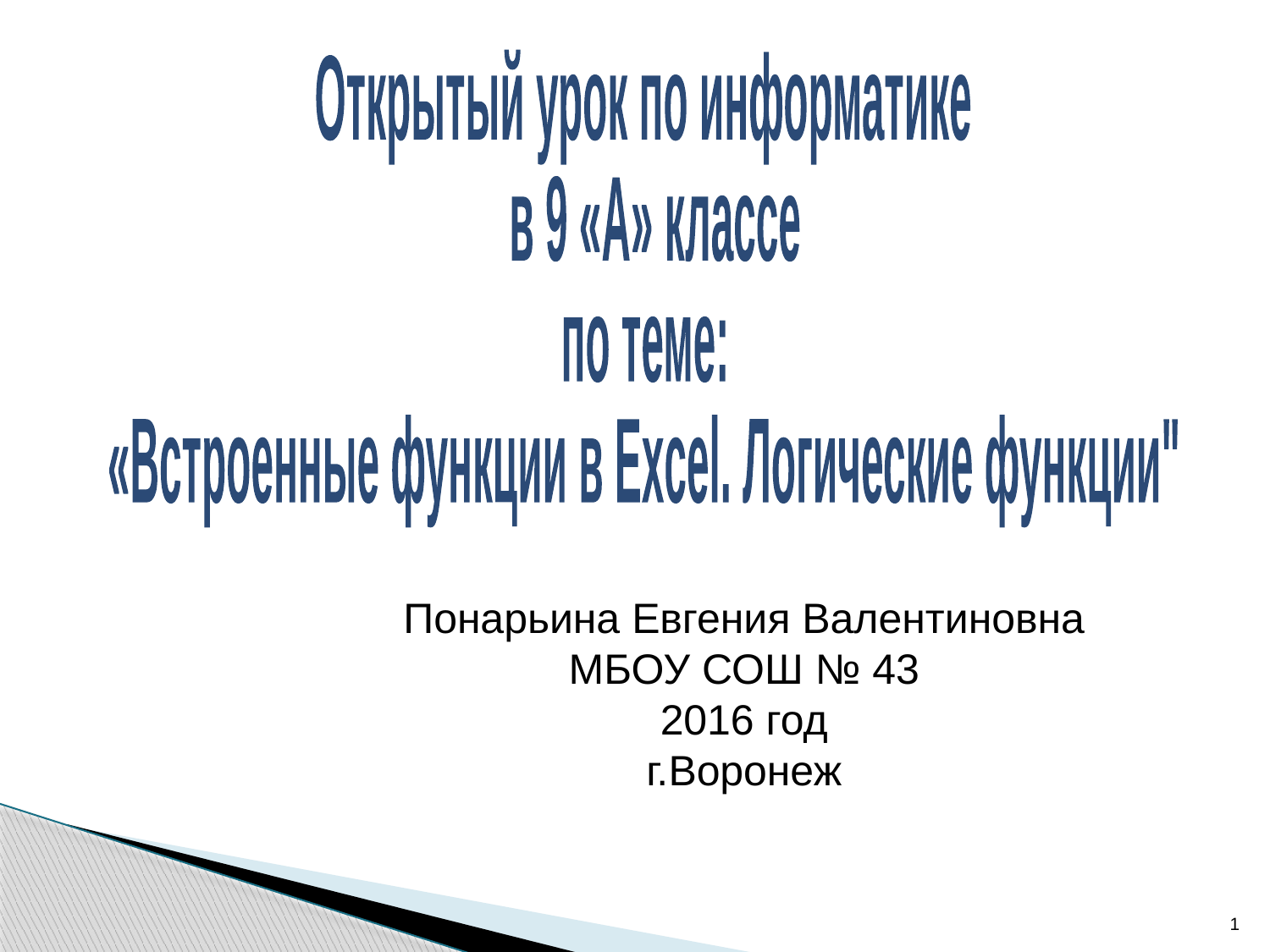

Открытый урок по информатике
 в 9 «А» классе
по теме:
«Встроенные функции в Excel. Логические функции"
Понарьина Евгения Валентиновна
МБОУ СОШ № 43
2016 год
г.Воронеж

1